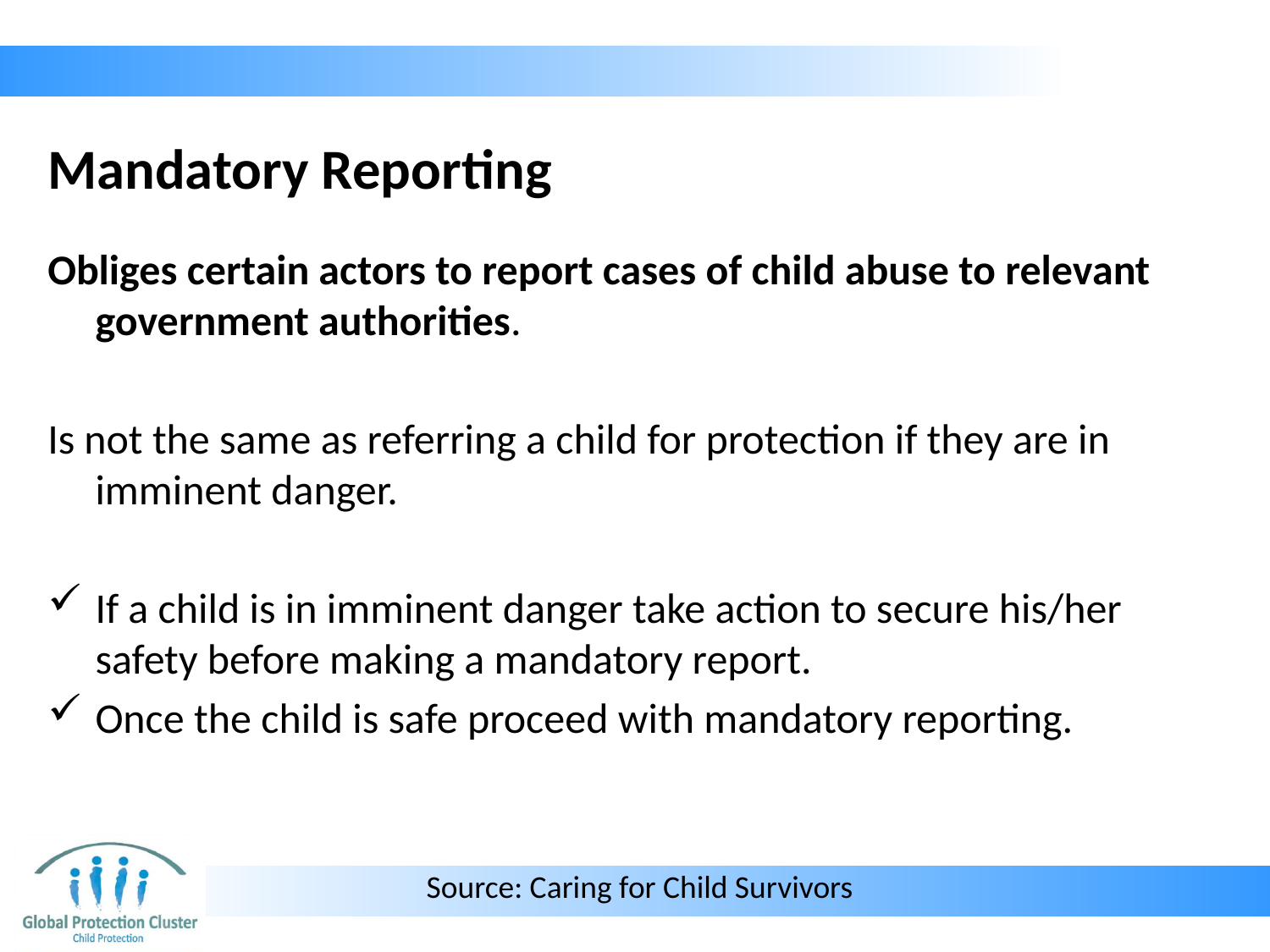

# Mandatory Reporting
Obliges certain actors to report cases of child abuse to relevant government authorities.

Is not the same as referring a child for protection if they are in imminent danger.

If a child is in imminent danger take action to secure his/her safety before making a mandatory report.
Once the child is safe proceed with mandatory reporting.

Source: Caring for Child Survivors